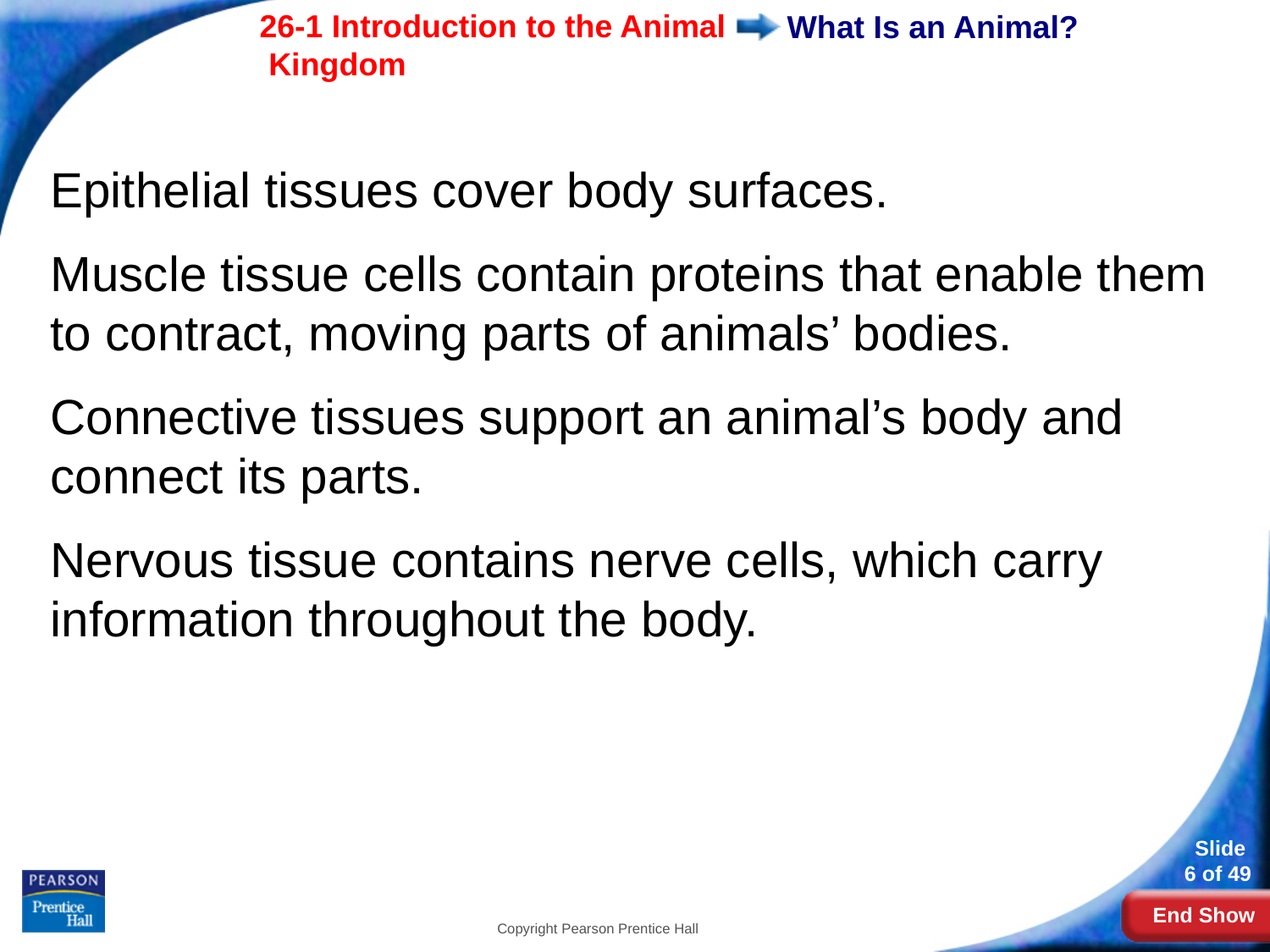

# What Is an Animal?
Epithelial tissues cover body surfaces.
Muscle tissue cells contain proteins that enable them to contract, moving parts of animals’ bodies.
Connective tissues support an animal’s body and connect its parts.
Nervous tissue contains nerve cells, which carry information throughout the body.
Copyright Pearson Prentice Hall